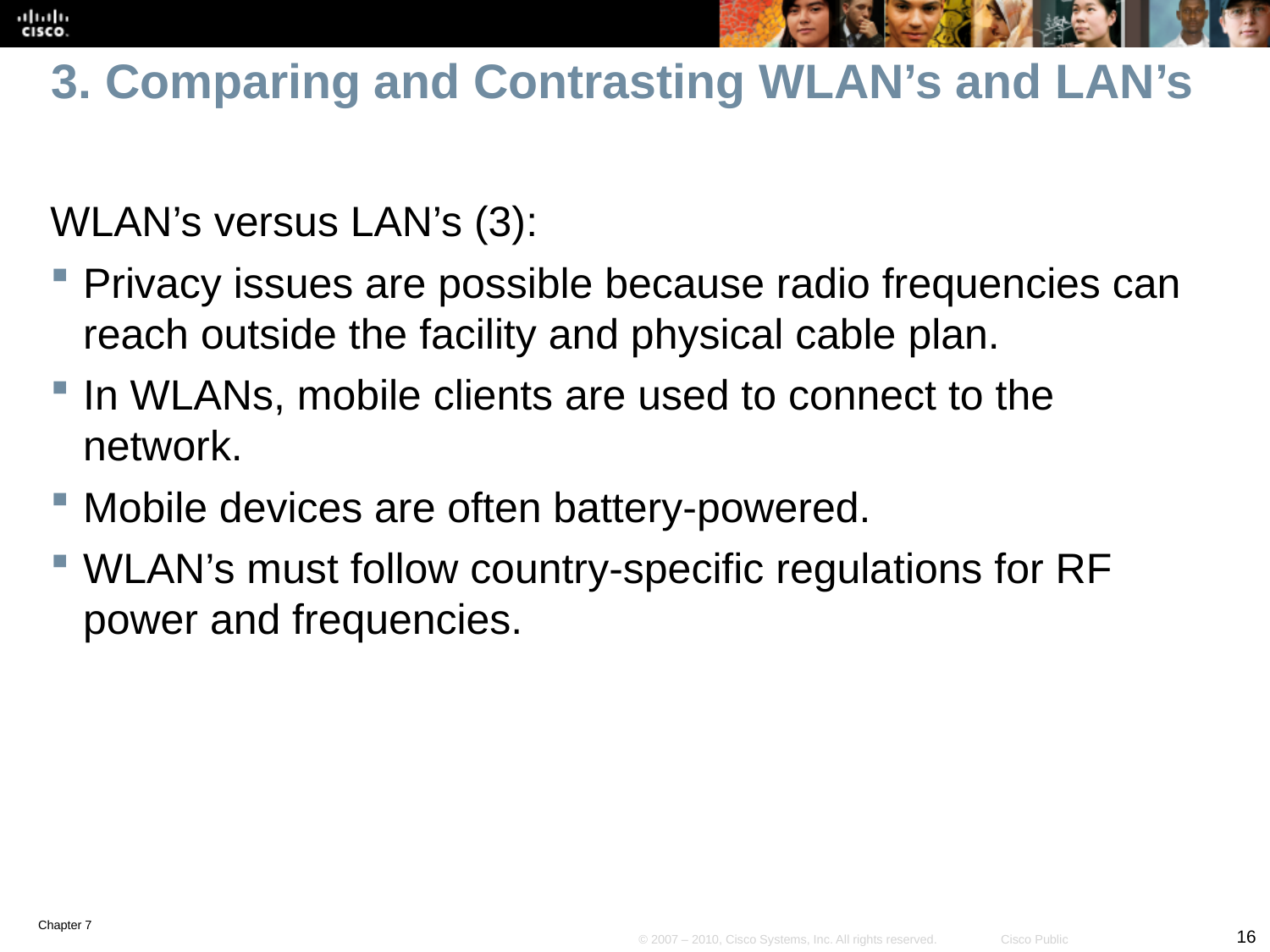

# 3. Comparing and Contrasting WLAN’s and LAN’s
WLAN’s versus LAN’s (3):
Privacy issues are possible because radio frequencies can reach outside the facility and physical cable plan.
In WLANs, mobile clients are used to connect to the network.
Mobile devices are often battery-powered.
WLAN’s must follow country-specific regulations for RF power and frequencies.